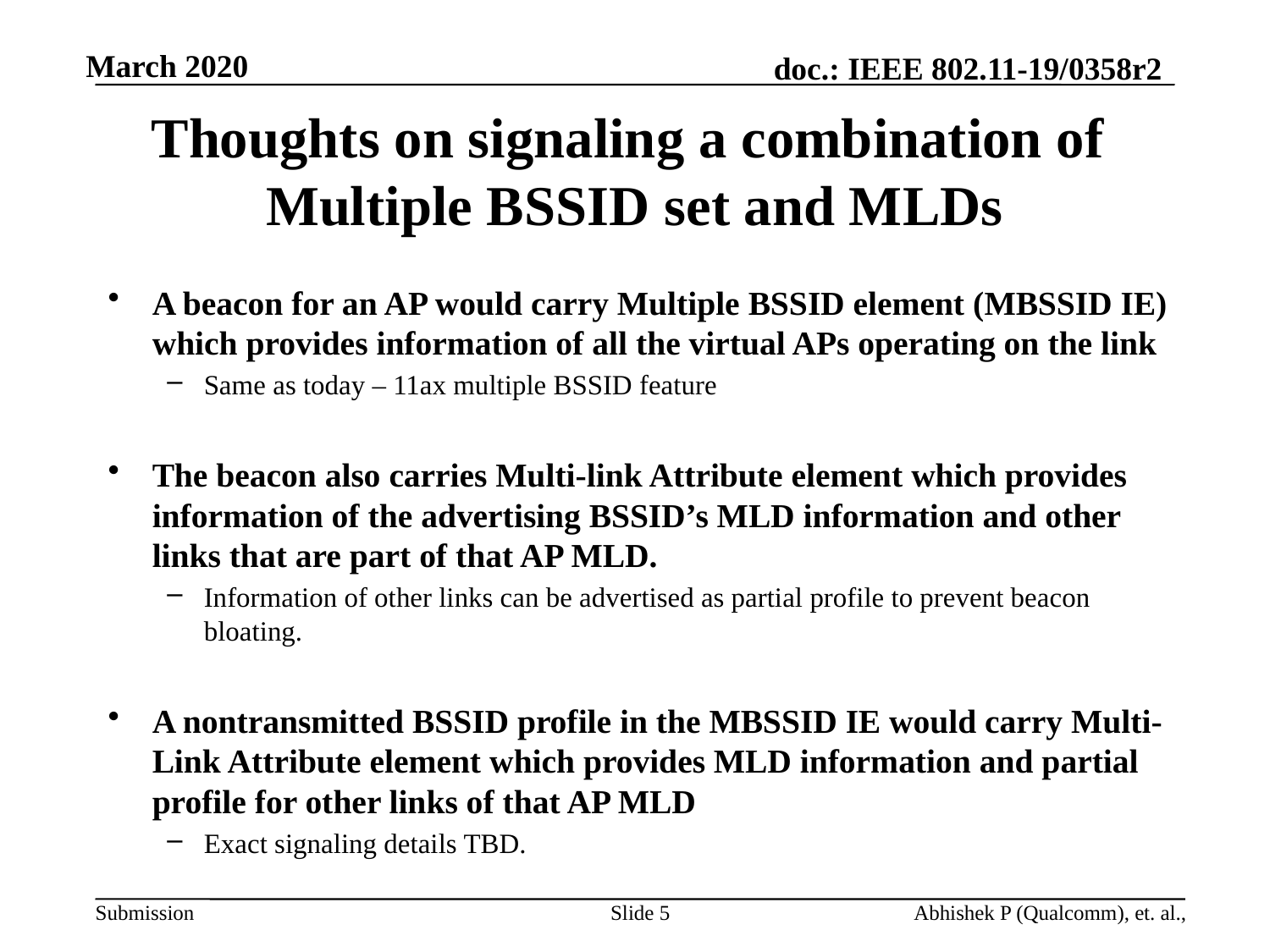

# Thoughts on signaling a combination of Multiple BSSID set and MLDs
A beacon for an AP would carry Multiple BSSID element (MBSSID IE) which provides information of all the virtual APs operating on the link
Same as today – 11ax multiple BSSID feature

The beacon also carries Multi-link Attribute element which provides information of the advertising BSSID’s MLD information and other links that are part of that AP MLD.
Information of other links can be advertised as partial profile to prevent beacon bloating.

A nontransmitted BSSID profile in the MBSSID IE would carry Multi-Link Attribute element which provides MLD information and partial profile for other links of that AP MLD
Exact signaling details TBD.
Slide 5
Abhishek P (Qualcomm), et. al.,